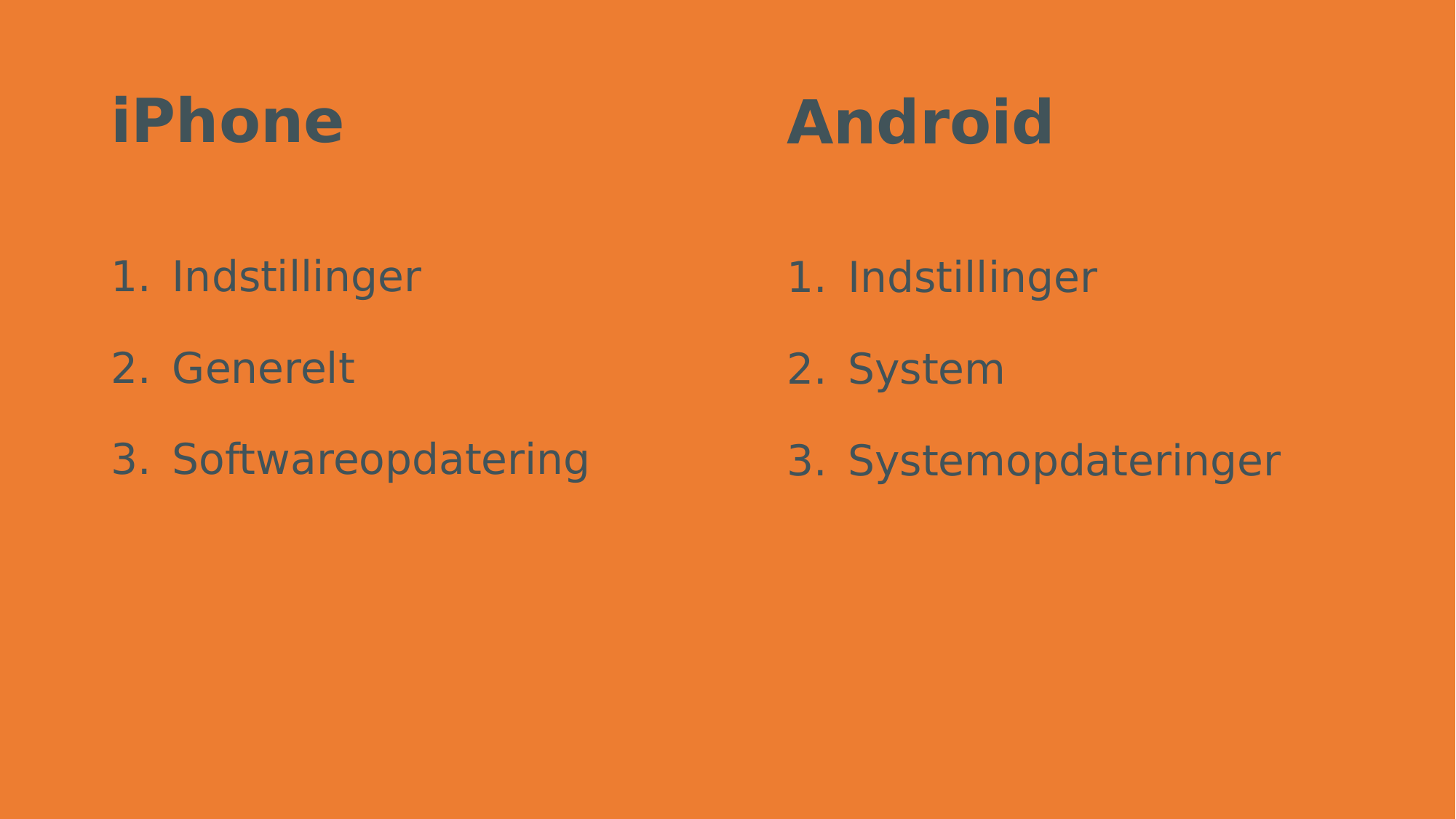

# iPhone
Android
Indstillinger
Generelt
Softwareopdatering
Indstillinger
System
Systemopdateringer